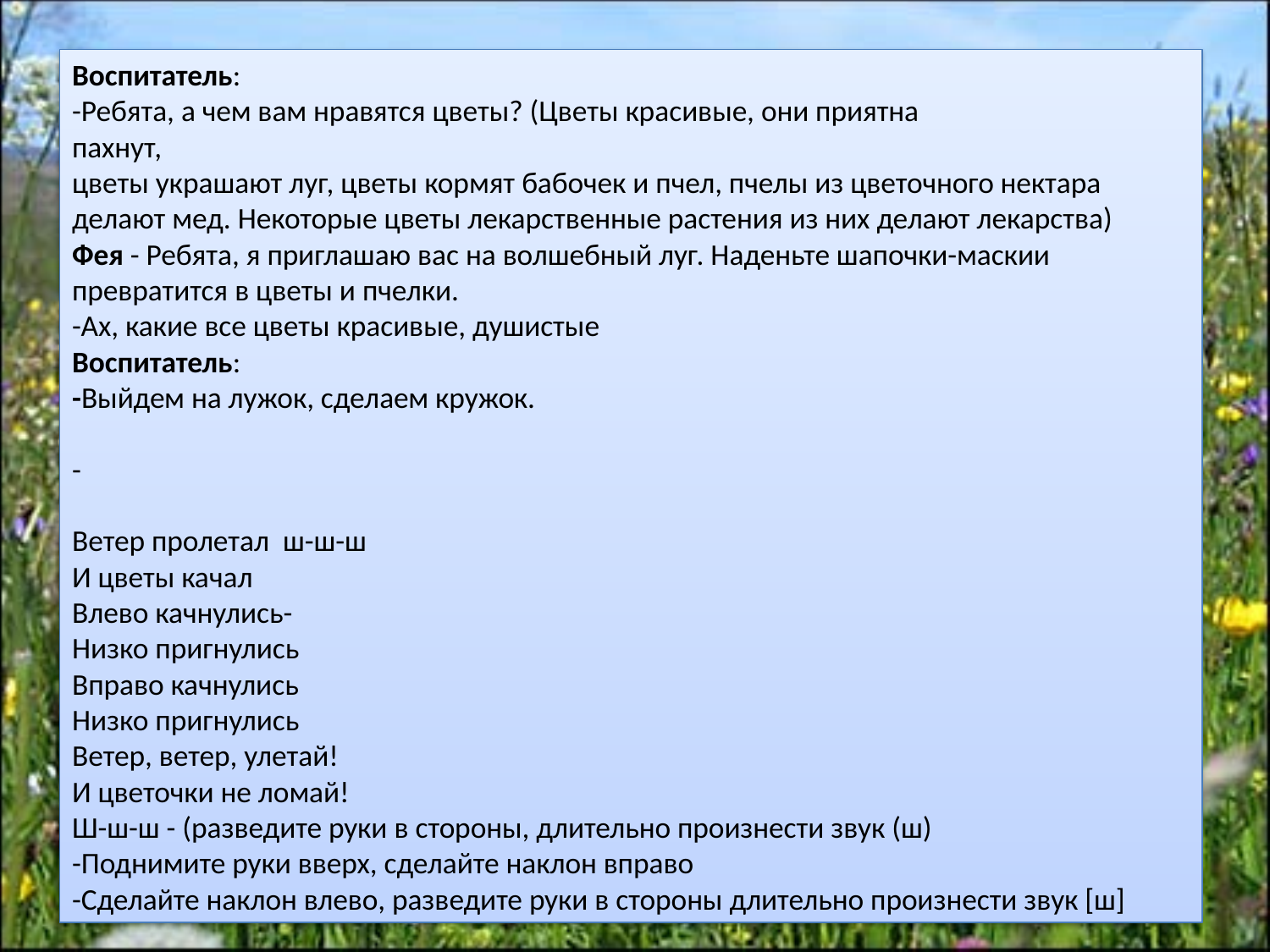

#
Воспитатель:
-Ребята, а чем вам нравятся цветы? (Цветы красивые, они приятна
пахнут,
цветы украшают луг, цветы кормят бабочек и пчел, пчелы из цветочного нектара делают мед. Некоторые цветы лекарственные растения из них делают лекарства)
Фея - Ребята, я приглашаю вас на волшебный луг. Наденьте шапочки-маскии превратится в цветы и пчелки.
-Ах, какие все цветы красивые, душистые
Воспитатель:
-Выйдем на лужок, сделаем кружок.
-
Ветер пролетал  ш-ш-ш
И цветы качал
Влево качнулись-
Низко пригнулись
Вправо качнулись
Низко пригнулись
Ветер, ветер, улетай!
И цветочки не ломай!
Ш-ш-ш - (разведите руки в стороны, длительно произнести звук (ш)
-Поднимите руки вверх, сделайте наклон вправо
-Сделайте наклон влево, разведите руки в стороны длительно произнести звук [ш]